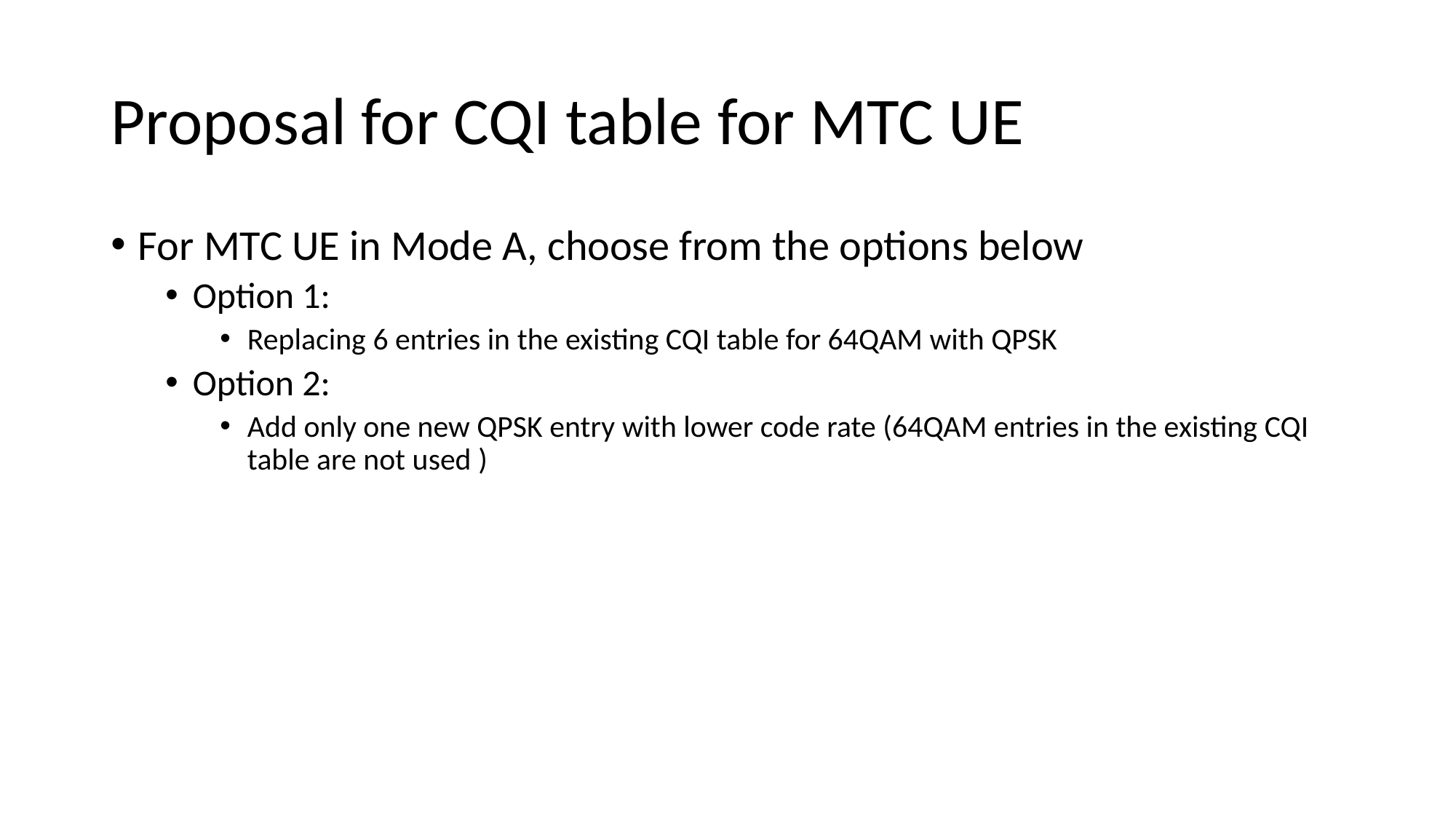

# Proposal for CQI table for MTC UE
For MTC UE in Mode A, choose from the options below
Option 1:
Replacing 6 entries in the existing CQI table for 64QAM with QPSK
Option 2:
Add only one new QPSK entry with lower code rate (64QAM entries in the existing CQI table are not used )